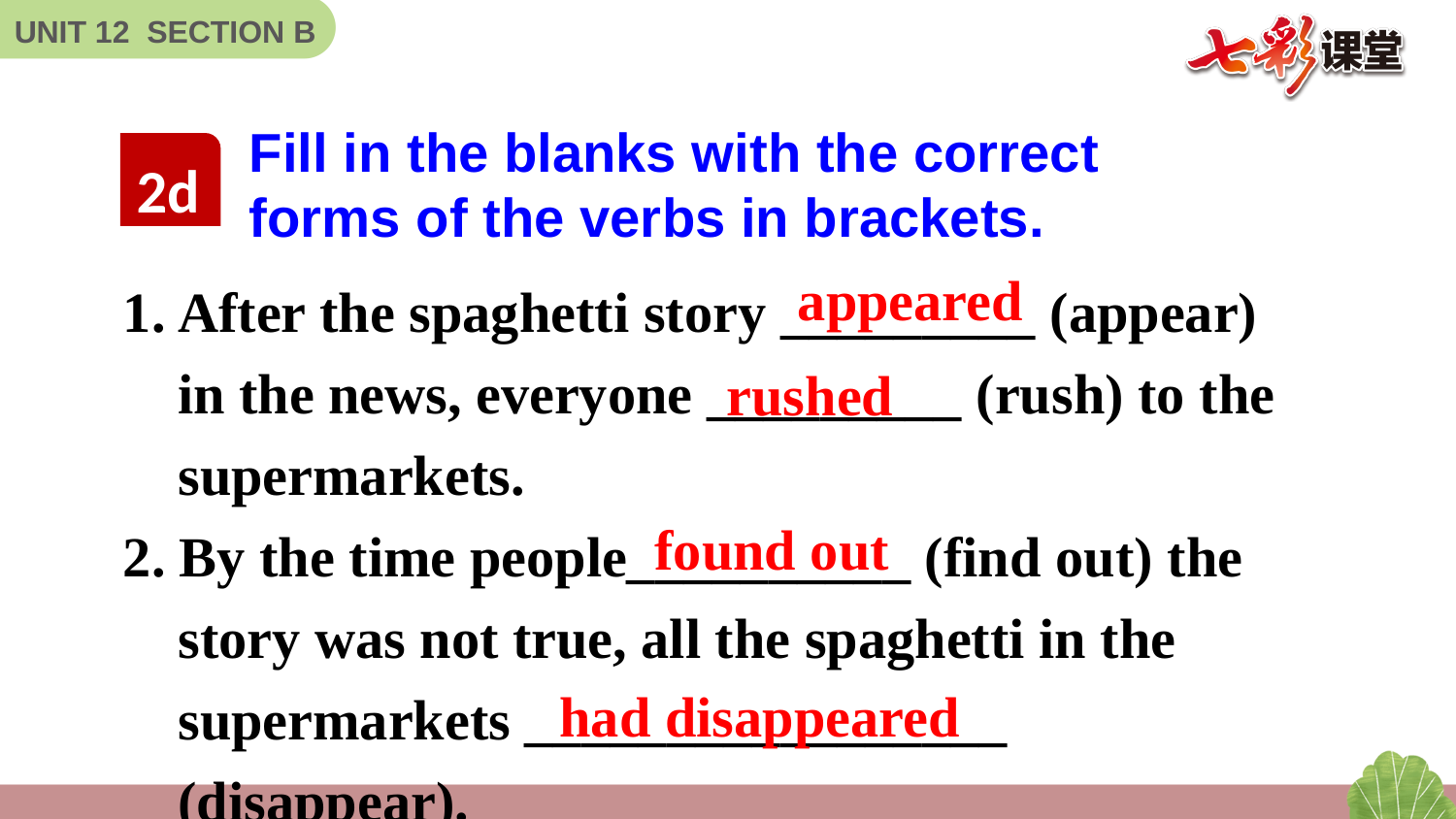

Fill in the blanks with the correct
forms of the verbs in brackets.
2d
After the spaghetti story _________ (appear) in the news, everyone _________ (rush) to the supermarkets.
2. By the time people__________ (find out) the story was not true, all the spaghetti in the supermarkets _________________ (disappear).
appeared
rushed
found out
had disappeared